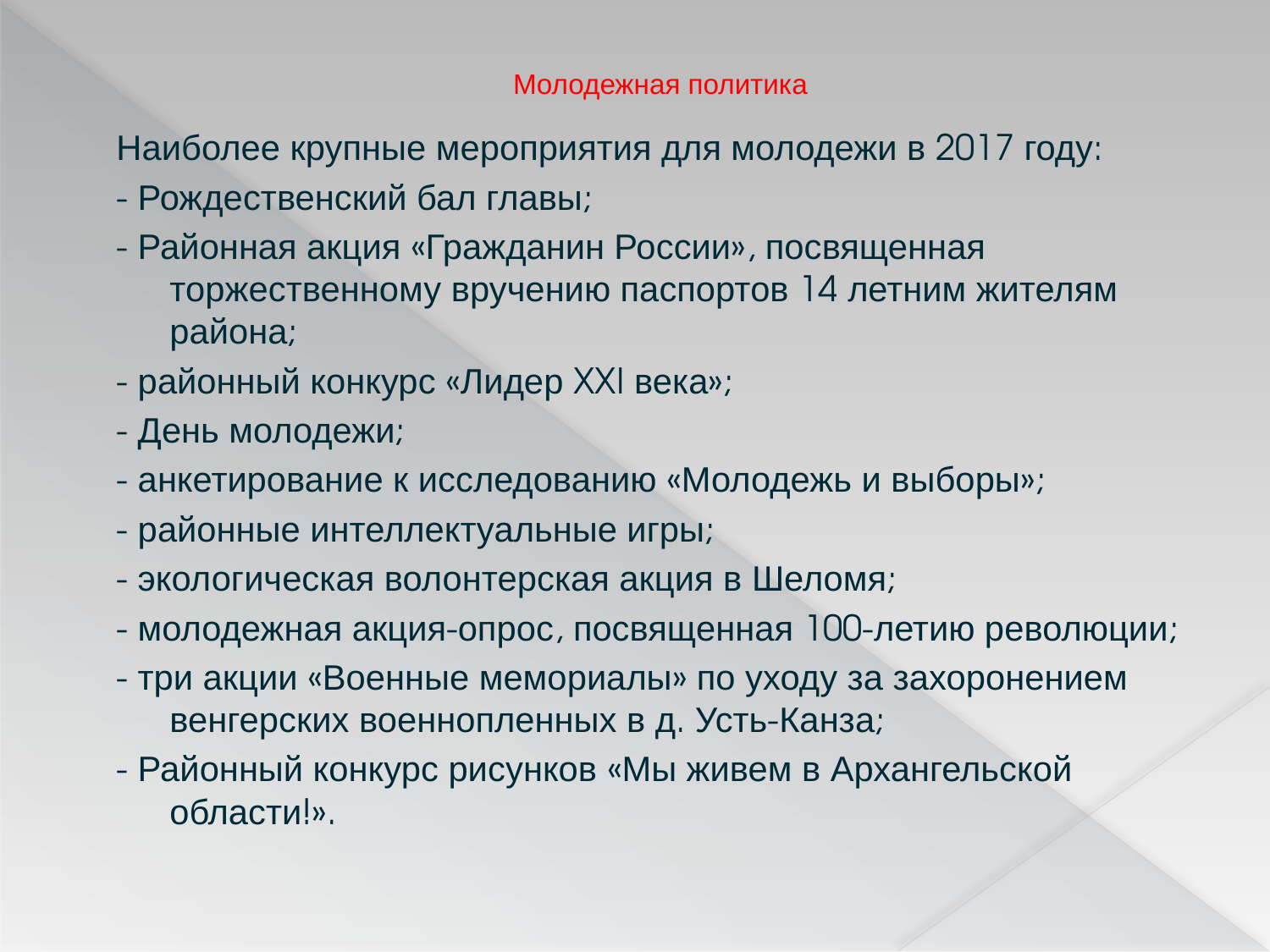

# Молодежная политика
Наиболее крупные мероприятия для молодежи в 2017 году:
- Рождественский бал главы;
- Районная акция «Гражданин России», посвященная торжественному вручению паспортов 14 летним жителям района;
- районный конкурс «Лидер XXI века»;
- День молодежи;
- анкетирование к исследованию «Молодежь и выборы»;
- районные интеллектуальные игры;
- экологическая волонтерская акция в Шеломя;
- молодежная акция-опрос, посвященная 100-летию революции;
- три акции «Военные мемориалы» по уходу за захоронением венгерских военнопленных в д. Усть-Канза;
- Районный конкурс рисунков «Мы живем в Архангельской области!».